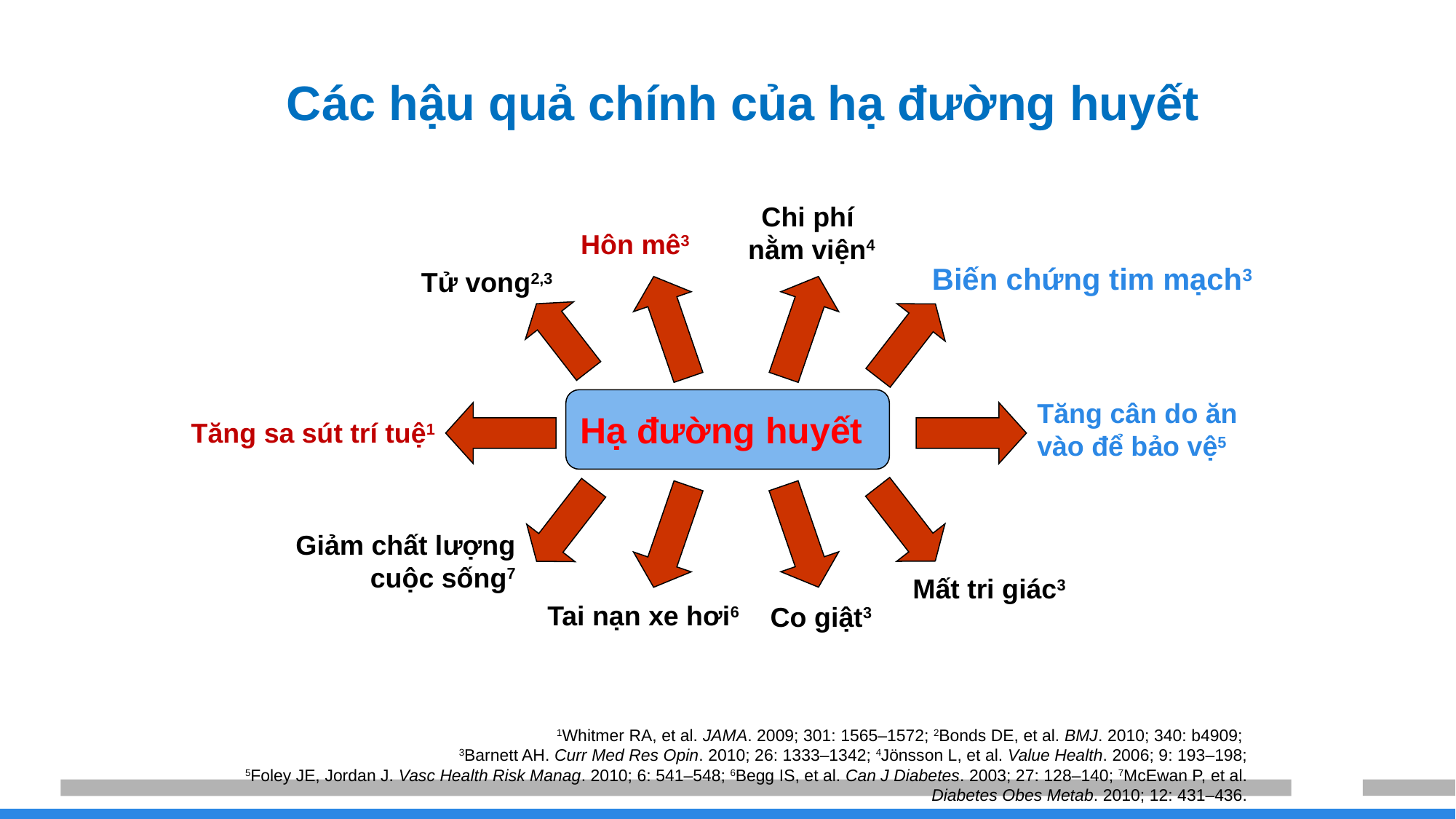

# Các hậu quả chính của hạ đường huyết
Chi phí
nằm viện4
Hôn mê3
Biến chứng tim mạch3
Tử vong2,3

Hạ đường huyết
Tăng cân do ăn vào để bảo vệ5

Tăng sa sút trí tuệ1

Giảm chất lượng cuộc sống7
Mất tri giác3
Tai nạn xe hơi6
Co giật3
1Whitmer RA, et al. JAMA. 2009; 301: 1565–1572; 2Bonds DE, et al. BMJ. 2010; 340: b4909;
3Barnett AH. Curr Med Res Opin. 2010; 26: 1333–1342; 4Jönsson L, et al. Value Health. 2006; 9: 193–198;
5Foley JE, Jordan J. Vasc Health Risk Manag. 2010; 6: 541–548; 6Begg IS, et al. Can J Diabetes. 2003; 27: 128–140; 7McEwan P, et al. Diabetes Obes Metab. 2010; 12: 431–436.